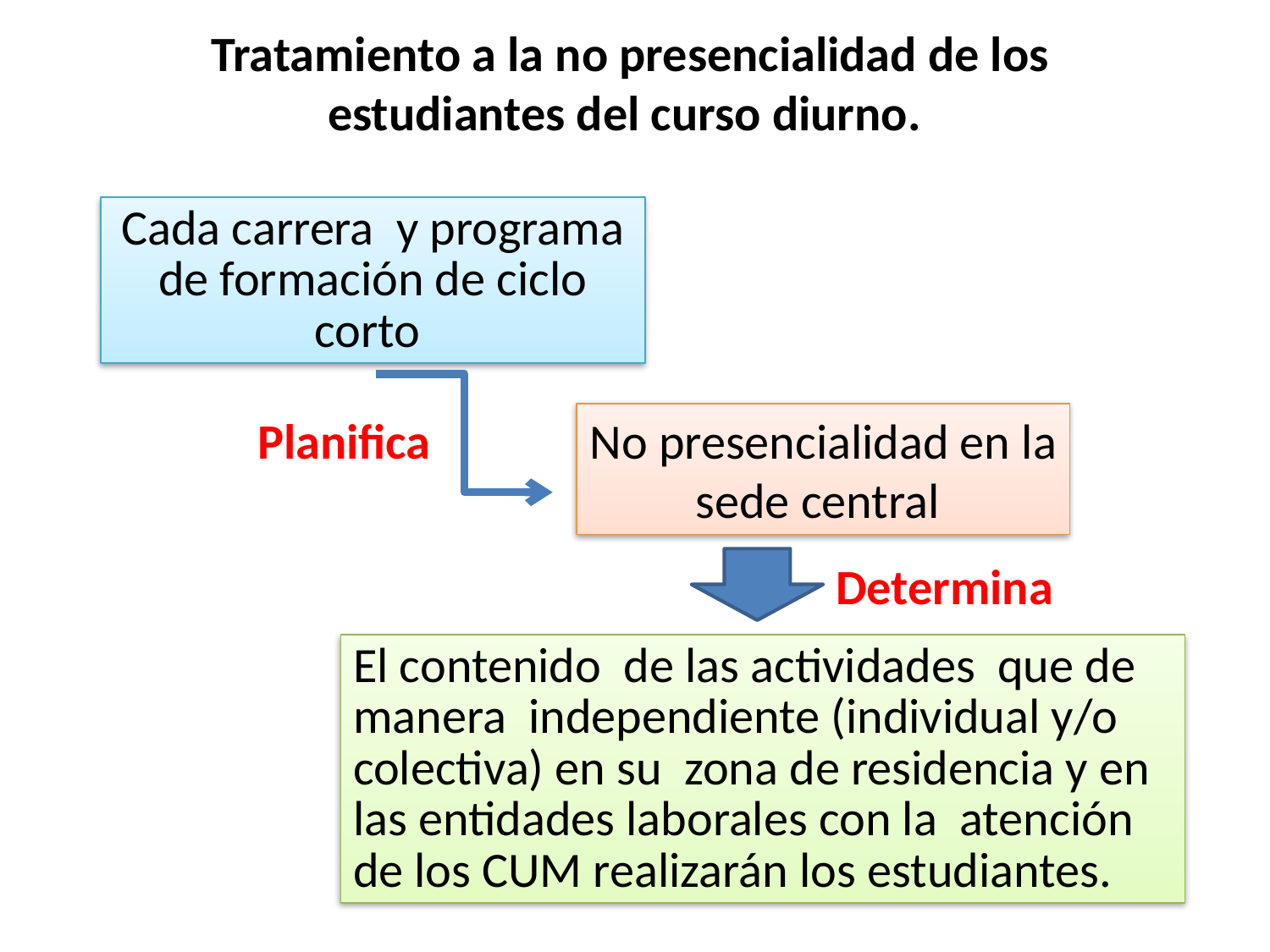

Tratamiento a la no presencialidad de los estudiantes del curso diurno.
Cada carrera  y programa de formación de ciclo corto
Planifica
No presencialidad en la sede central
Determina

El contenido  de las actividades  que de  manera  independiente (individual y/o colectiva) en su  zona de residencia y en las entidades laborales con la  atención de los CUM realizarán los estudiantes.